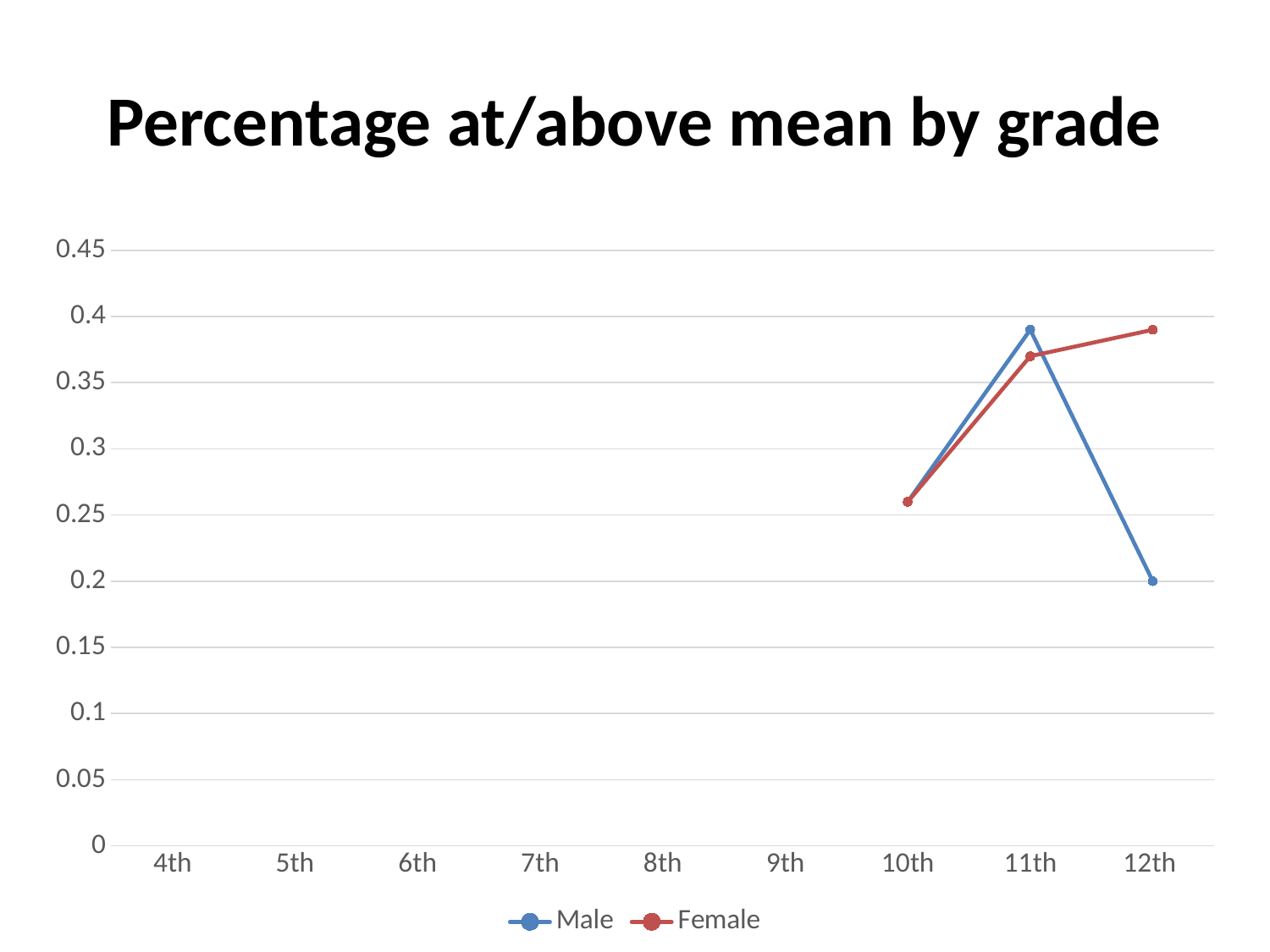

# Percentage at/above mean by grade

### Chart

| Category | Male | Female |
|---|---|---|
| 4th | None | None |
| 5th | None | None |
| 6th | None | None |
| 7th | None | None |
| 8th | None | None |
| 9th | None | None |
| 10th | 0.26 | 0.26 |
| 11th | 0.39 | 0.37 |
| 12th  | 0.2 | 0.39 |